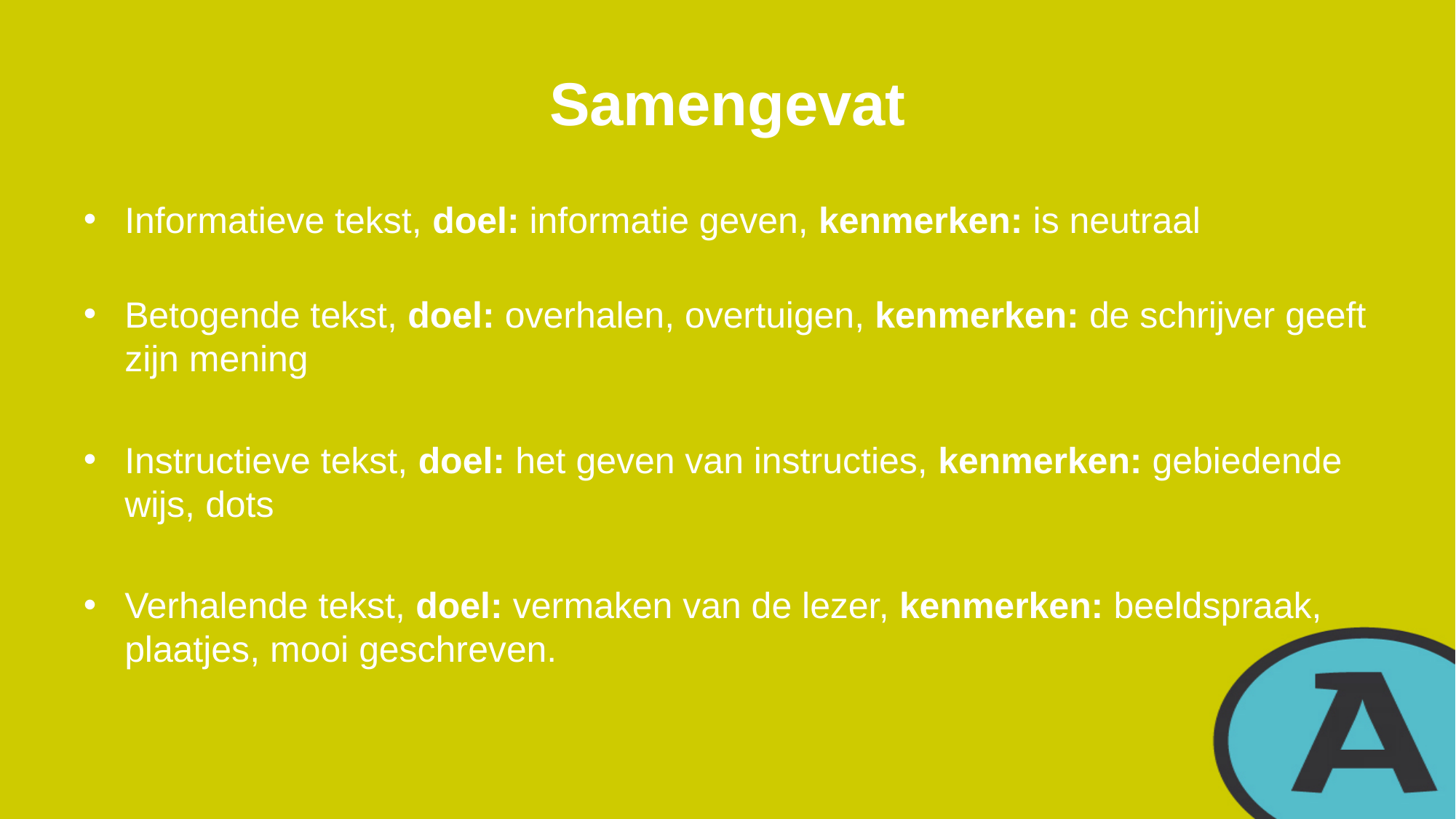

# Samengevat
Informatieve tekst, doel: informatie geven, kenmerken: is neutraal
Betogende tekst, doel: overhalen, overtuigen, kenmerken: de schrijver geeft zijn mening

Instructieve tekst, doel: het geven van instructies, kenmerken: gebiedende wijs, dots

Verhalende tekst, doel: vermaken van de lezer, kenmerken: beeldspraak, plaatjes, mooi geschreven.